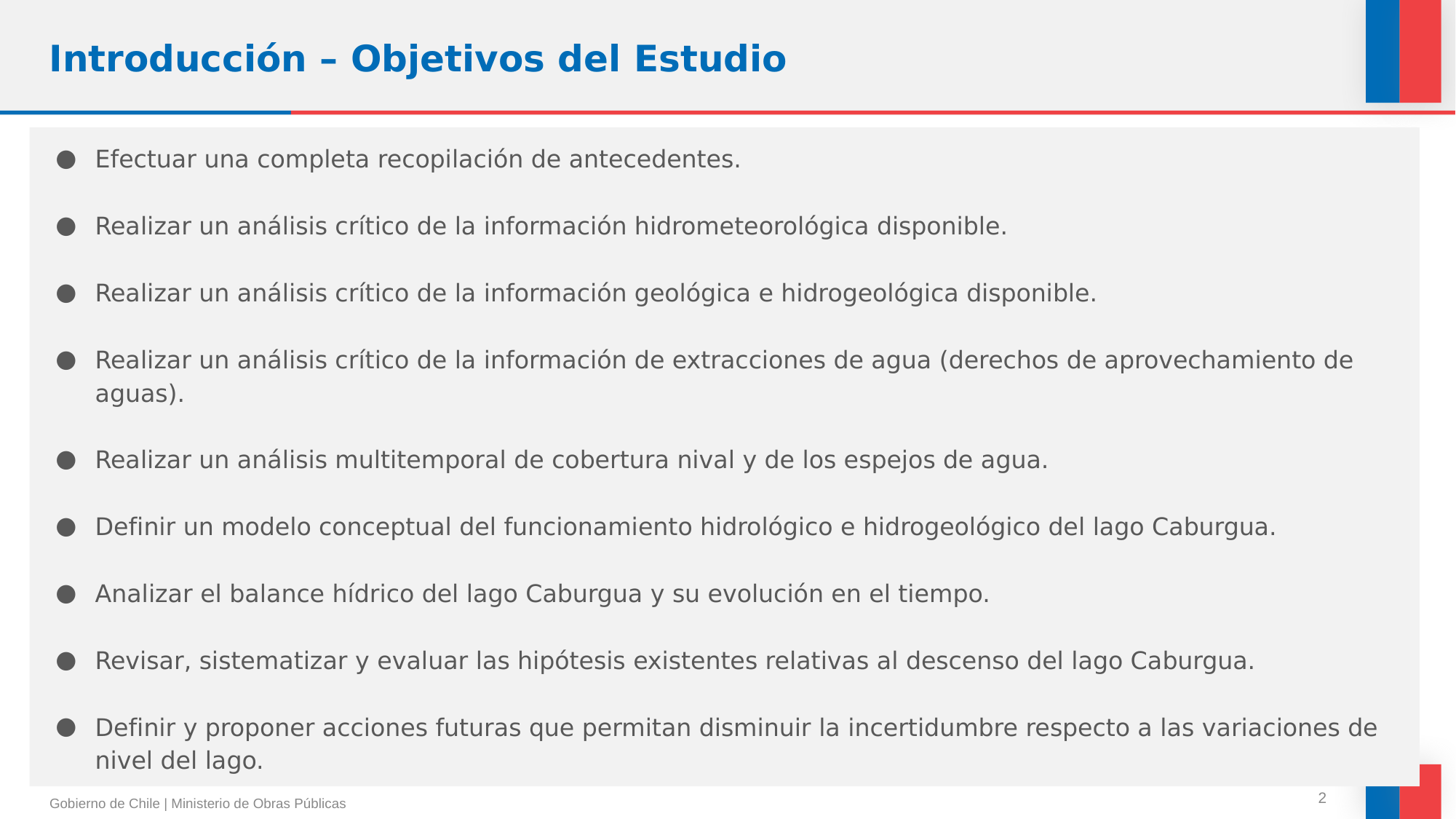

# Introducción – Objetivos del Estudio
Efectuar una completa recopilación de antecedentes.

Realizar un análisis crítico de la información hidrometeorológica disponible.

Realizar un análisis crítico de la información geológica e hidrogeológica disponible.

Realizar un análisis crítico de la información de extracciones de agua (derechos de aprovechamiento de aguas).

Realizar un análisis multitemporal de cobertura nival y de los espejos de agua.

Definir un modelo conceptual del funcionamiento hidrológico e hidrogeológico del lago Caburgua.

Analizar el balance hídrico del lago Caburgua y su evolución en el tiempo.

Revisar, sistematizar y evaluar las hipótesis existentes relativas al descenso del lago Caburgua.

Definir y proponer acciones futuras que permitan disminuir la incertidumbre respecto a las variaciones de nivel del lago.
2